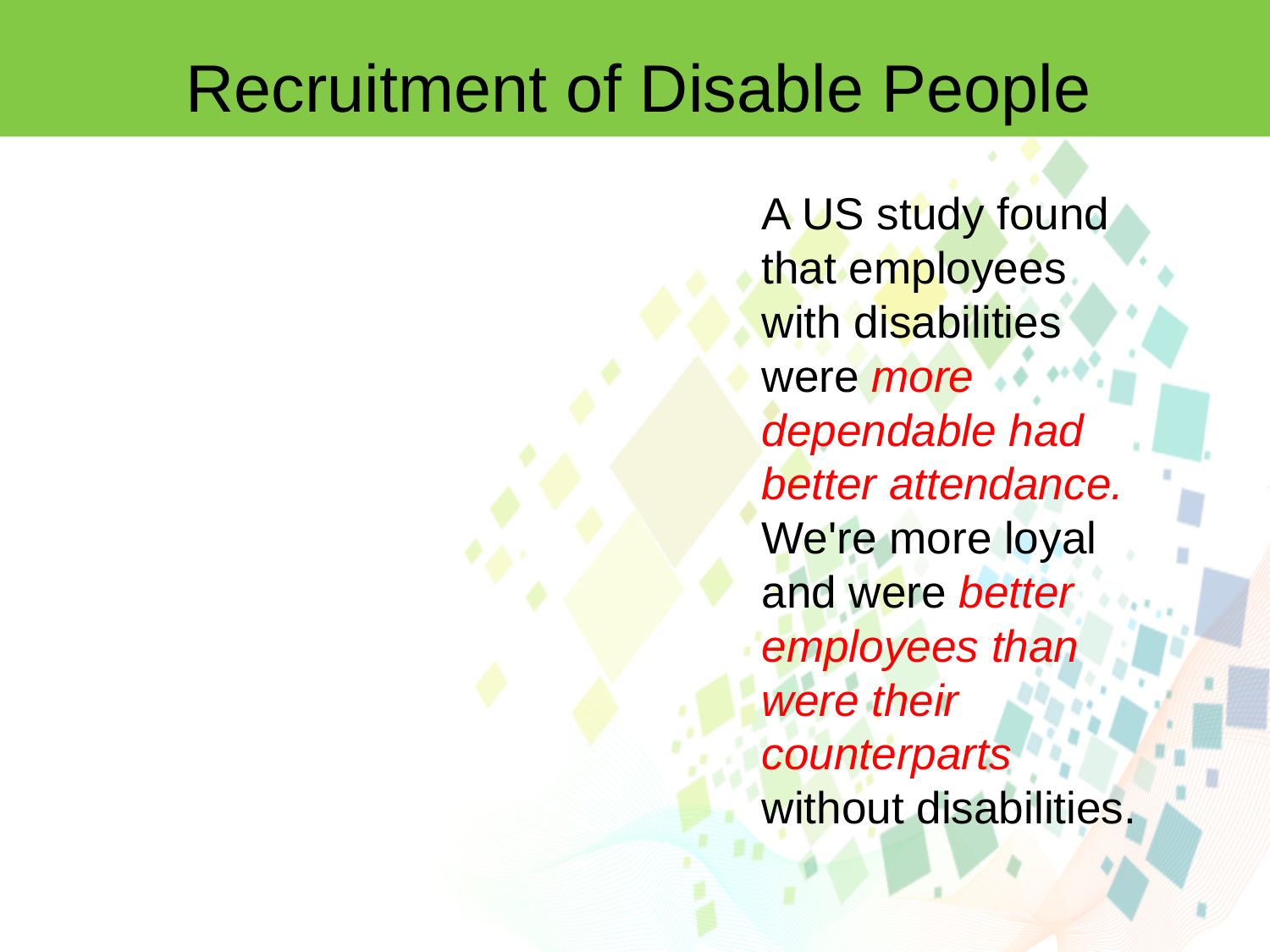

Recruitment of Disable People
A US study found that employees with disabilities were more dependable had better attendance. We're more loyal and were better employees than were their counterparts without disabilities.